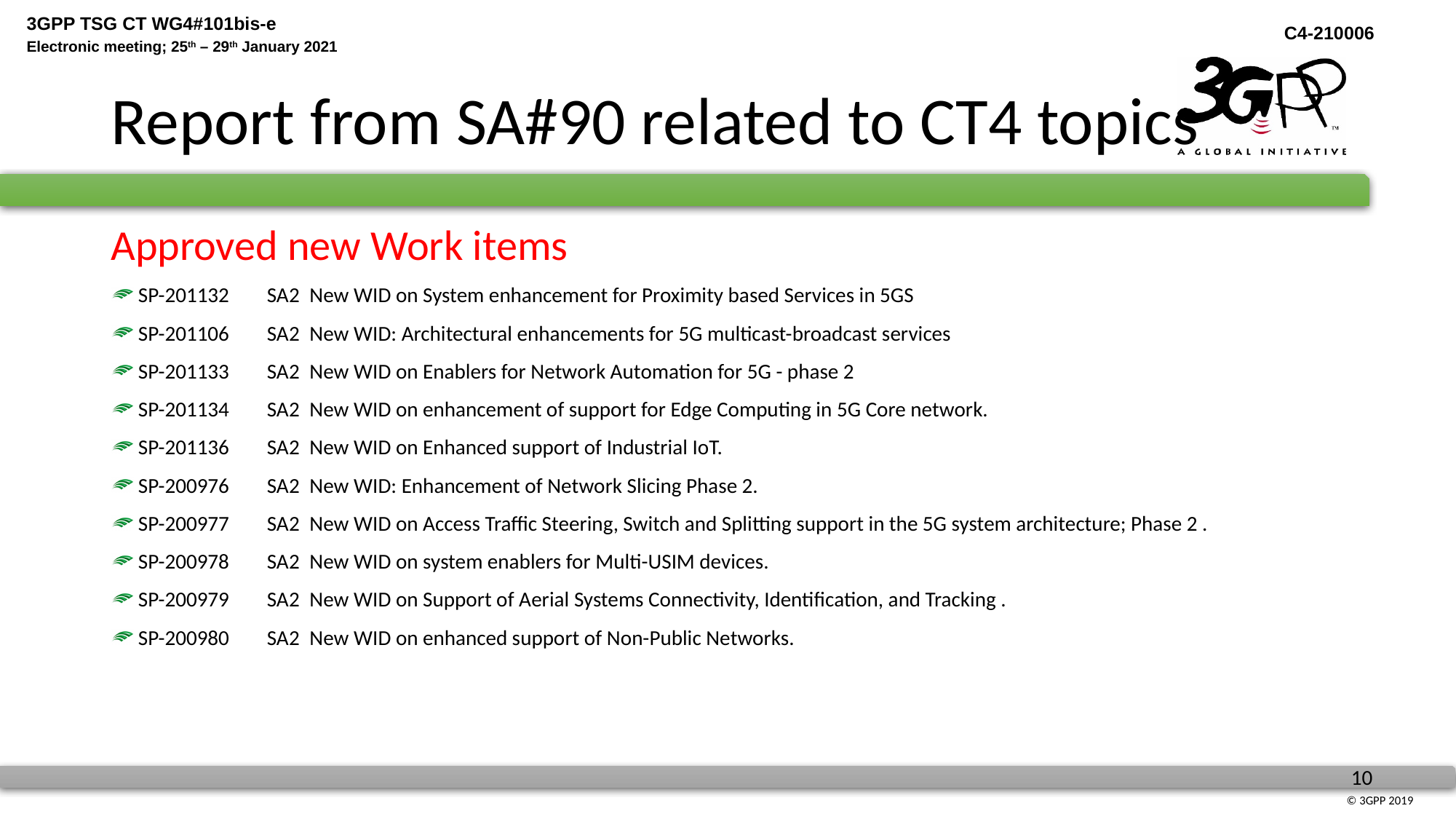

# Report from SA#90 related to CT4 topics
Approved new Work items
SP-201132	SA2	New WID on System enhancement for Proximity based Services in 5GS
SP-201106	SA2	New WID: Architectural enhancements for 5G multicast-broadcast services
SP-201133	SA2	New WID on Enablers for Network Automation for 5G - phase 2
SP-201134	SA2	New WID on enhancement of support for Edge Computing in 5G Core network.
SP-201136	SA2	New WID on Enhanced support of Industrial IoT.
SP-200976	SA2	New WID: Enhancement of Network Slicing Phase 2.
SP-200977	SA2	New WID on Access Traffic Steering, Switch and Splitting support in the 5G system architecture; Phase 2 .
SP-200978	SA2	New WID on system enablers for Multi-USIM devices.
SP-200979	SA2	New WID on Support of Aerial Systems Connectivity, Identification, and Tracking .
SP-200980	SA2	New WID on enhanced support of Non-Public Networks.